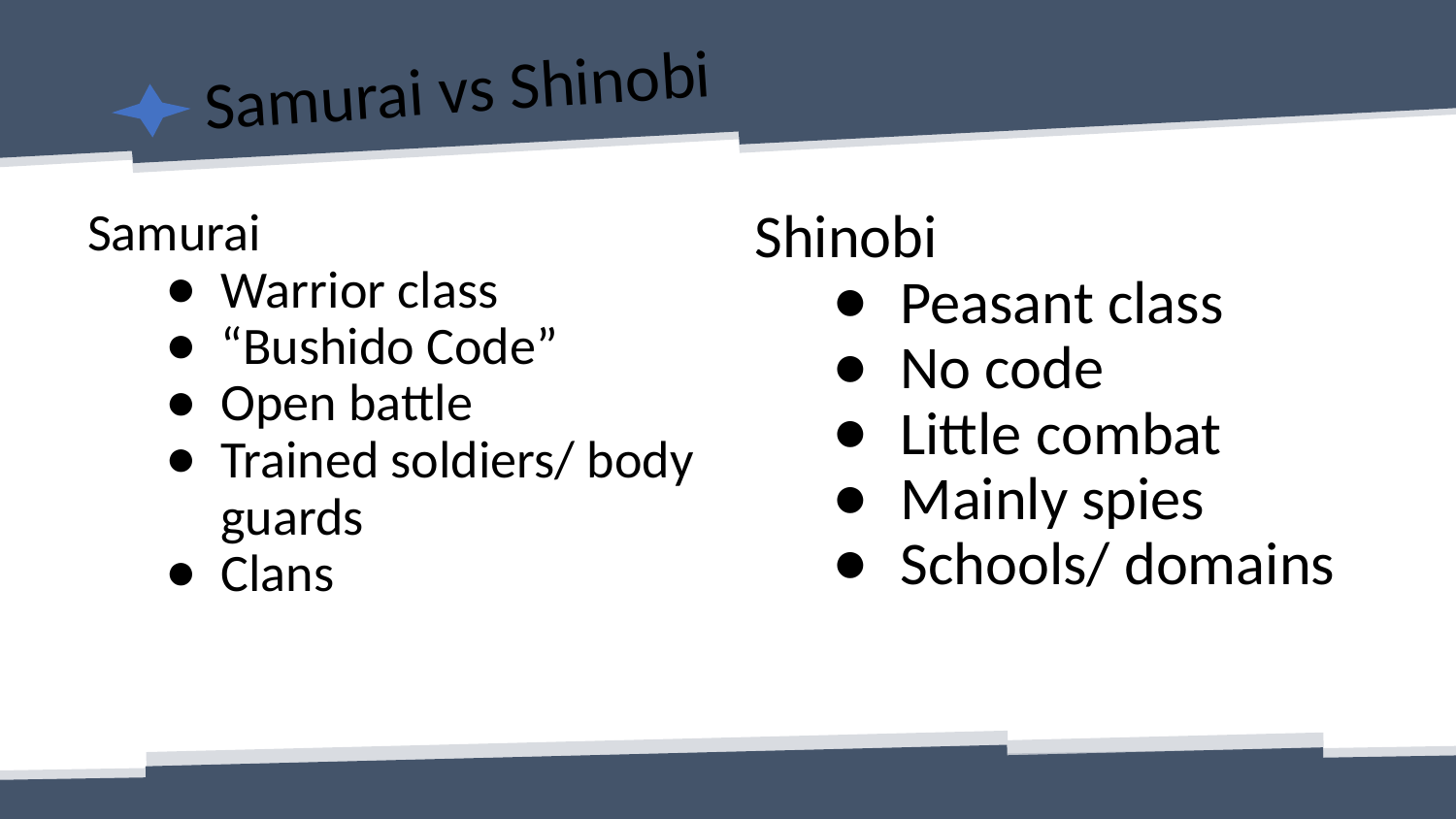

# Samurai vs Shinobi
Samurai
Warrior class
“Bushido Code”
Open battle
Trained soldiers/ body guards
Clans

Shinobi
Peasant class
No code
Little combat
Mainly spies
Schools/ domains